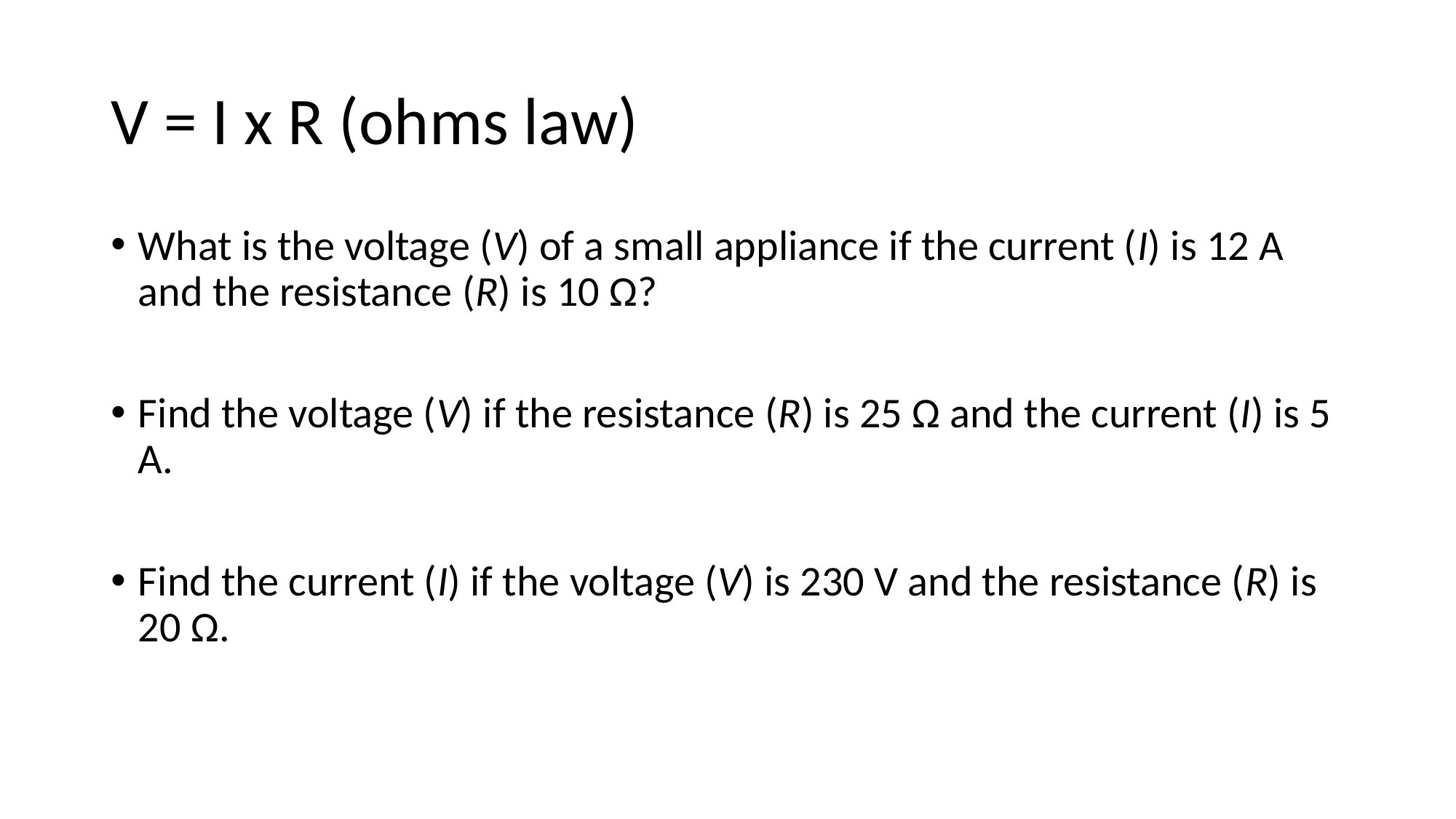

# V = I x R (ohms law)
What is the voltage (V) of a small appliance if the current (I) is 12 A and the resistance (R) is 10 Ω?

Find the voltage (V) if the resistance (R) is 25 Ω and the current (I) is 5 A.

Find the current (I) if the voltage (V) is 230 V and the resistance (R) is 20 Ω.